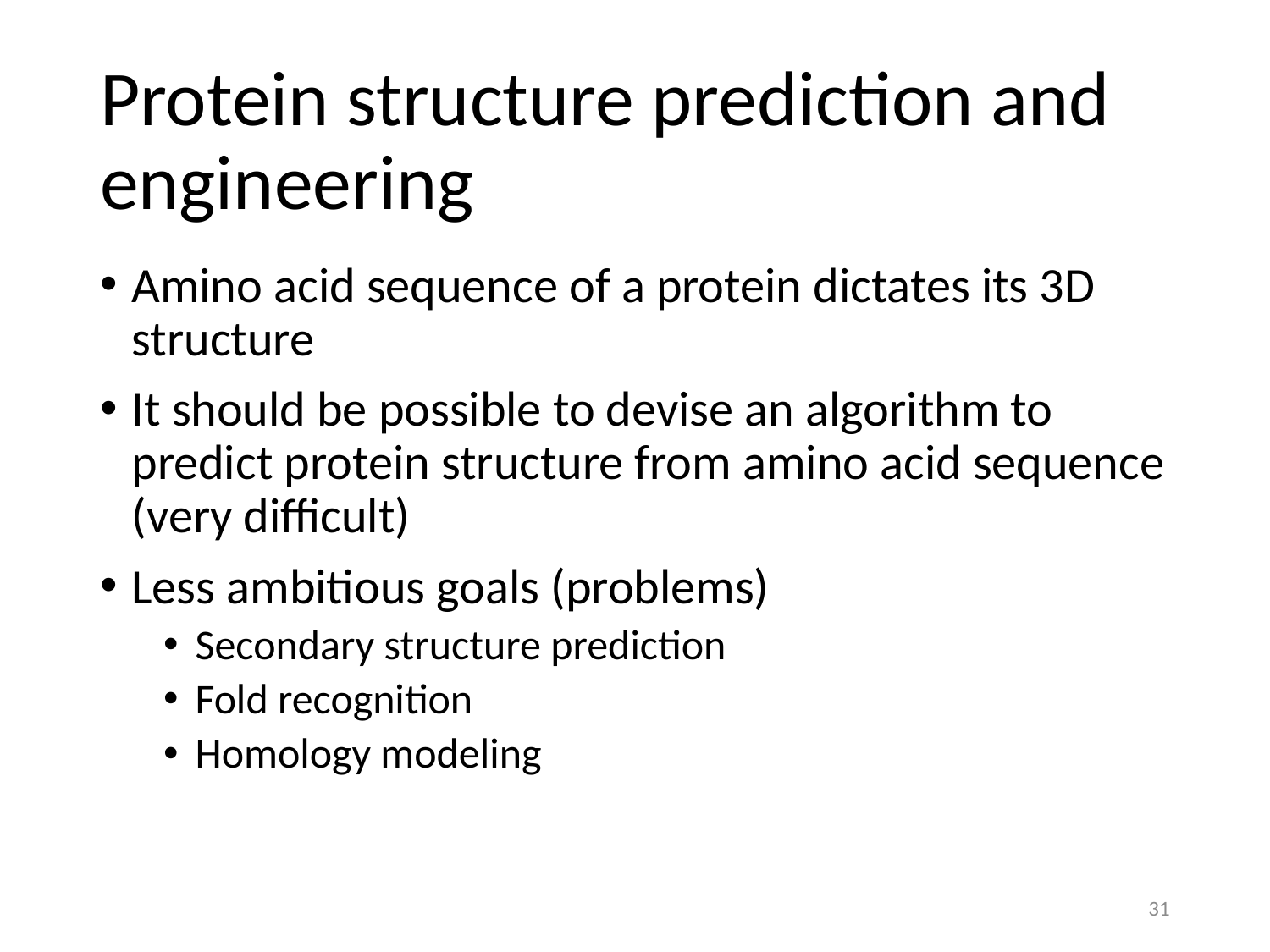

# Protein structure prediction and engineering
Amino acid sequence of a protein dictates its 3D structure
It should be possible to devise an algorithm to predict protein structure from amino acid sequence (very difficult)
Less ambitious goals (problems)
Secondary structure prediction
Fold recognition
Homology modeling

31